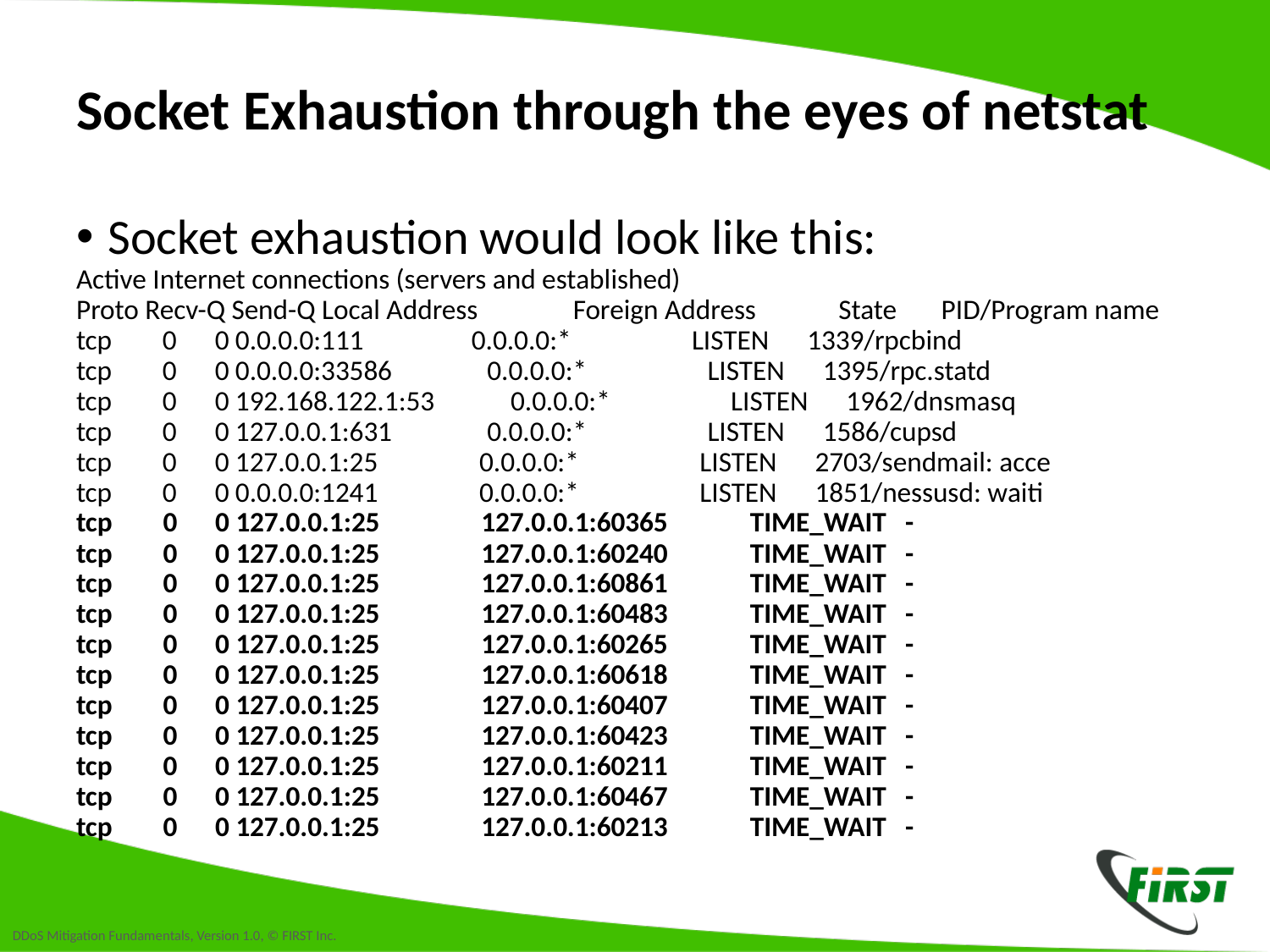

# Socket Exhaustion through the eyes of netstat
Socket exhaustion would look like this:
Active Internet connections (servers and established)
Proto Recv-Q Send-Q Local Address               Foreign Address             State       PID/Program name
tcp        0      0 0.0.0.0:111                 0.0.0.0:*                   LISTEN      1339/rpcbind
tcp        0      0 0.0.0.0:33586               0.0.0.0:*                   LISTEN      1395/rpc.statd
tcp        0      0 192.168.122.1:53            0.0.0.0:*                   LISTEN      1962/dnsmasq
tcp        0      0 127.0.0.1:631               0.0.0.0:*                   LISTEN      1586/cupsd
tcp        0      0 127.0.0.1:25                0.0.0.0:*                   LISTEN      2703/sendmail: acce
tcp        0      0 0.0.0.0:1241                0.0.0.0:*                   LISTEN      1851/nessusd: waiti
tcp        0      0 127.0.0.1:25                127.0.0.1:60365             TIME_WAIT   -
tcp        0      0 127.0.0.1:25                127.0.0.1:60240             TIME_WAIT   -
tcp        0      0 127.0.0.1:25                127.0.0.1:60861             TIME_WAIT   -
tcp        0      0 127.0.0.1:25                127.0.0.1:60483             TIME_WAIT   -
tcp        0      0 127.0.0.1:25                127.0.0.1:60265             TIME_WAIT   -
tcp        0      0 127.0.0.1:25                127.0.0.1:60618             TIME_WAIT   -
tcp        0      0 127.0.0.1:25                127.0.0.1:60407             TIME_WAIT   -
tcp        0      0 127.0.0.1:25                127.0.0.1:60423             TIME_WAIT   -
tcp        0      0 127.0.0.1:25                127.0.0.1:60211             TIME_WAIT   -
tcp        0      0 127.0.0.1:25                127.0.0.1:60467             TIME_WAIT   -
tcp        0      0 127.0.0.1:25                127.0.0.1:60213             TIME_WAIT   -